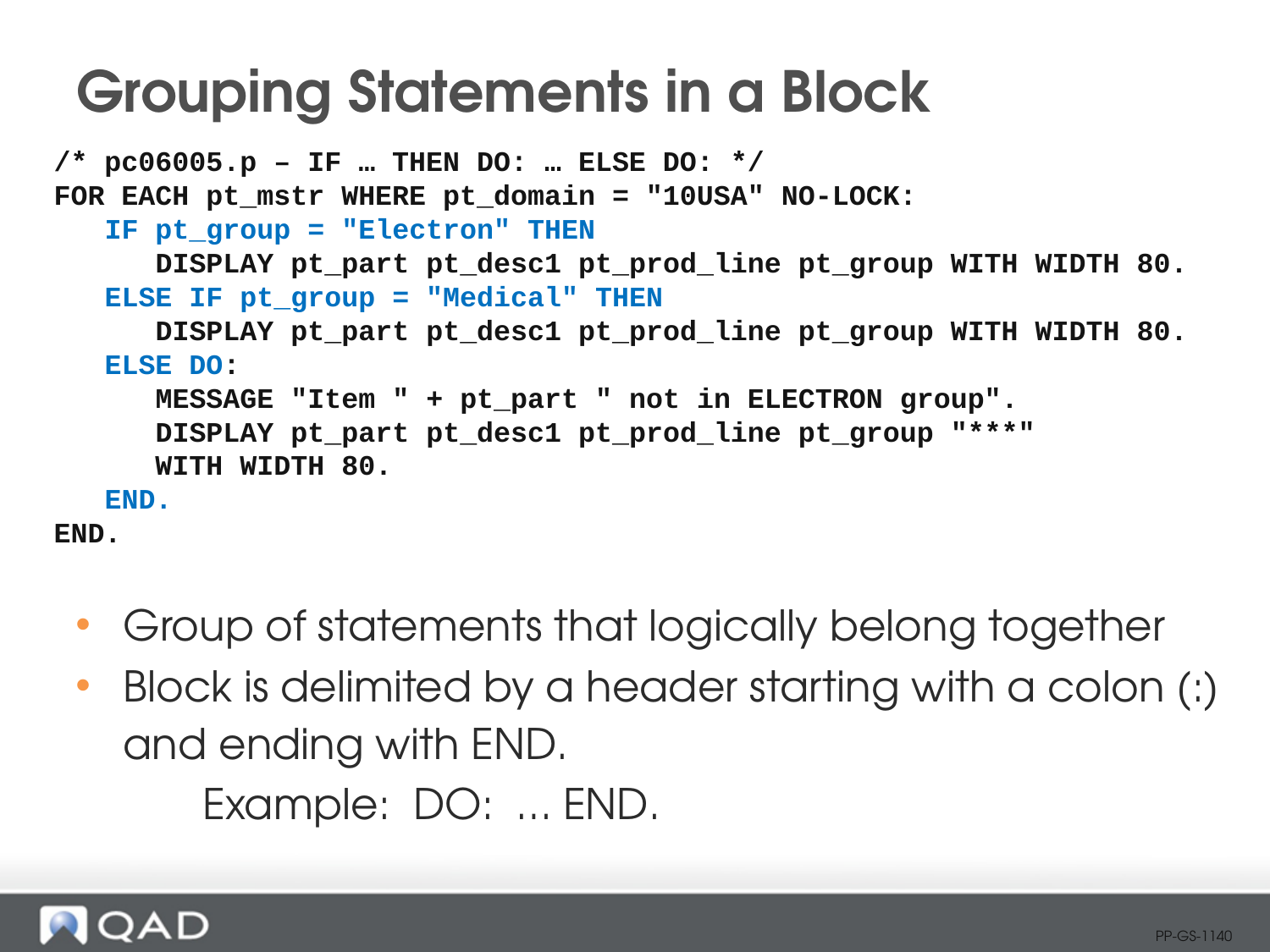

# Grouping Statements in a Block
/* pc06005.p – IF … THEN DO: … ELSE DO: */
FOR EACH pt_mstr WHERE pt_domain = "10USA" NO-LOCK:
   IF pt_group = "Electron" THEN
      DISPLAY pt_part pt_desc1 pt_prod_line pt_group WITH WIDTH 80.
   ELSE IF pt_group = "Medical" THEN
      DISPLAY pt_part pt_desc1 pt_prod_line pt_group WITH WIDTH 80.
   ELSE DO:
      MESSAGE "Item " + pt_part " not in ELECTRON group".
      DISPLAY pt_part pt_desc1 pt_prod_line pt_group "***"
      WITH WIDTH 80.
   END.
END.

Group of statements that logically belong together
Block is delimited by a header starting with a colon (:) and ending with END.
Example:  DO:  … END.
PP-GS-1140